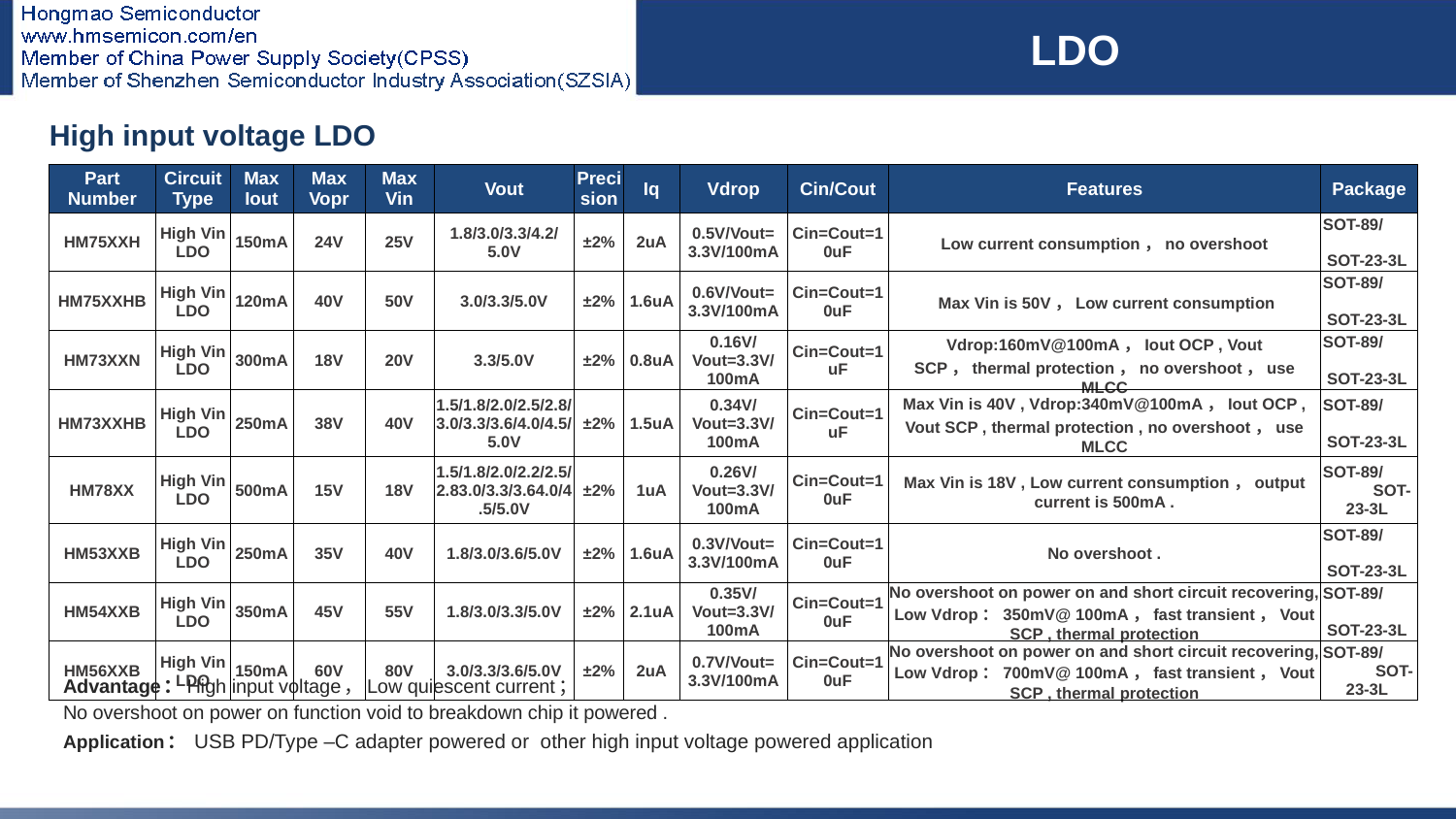

LDO
| High input voltage LDO |  |  |  |  |  |  |  |  |  |  |  |
| --- | --- | --- | --- | --- | --- | --- | --- | --- | --- | --- | --- |
| Part Number | Circuit Type | Max Iout | Max Vopr | Max Vin | Vout | Precision | Iq | Vdrop | Cin/Cout | Features | Package |
| HM75XXH | High Vin LDO | 150mA | 24V | 25V | 1.8/3.0/3.3/4.2/ 5.0V | ±2% | 2uA | 0.5V/Vout= 3.3V/100mA | Cin=Cout=10uF | Low current consumption，no overshoot | SOT-89/ SOT-23-3L |
| HM75XXHB | High Vin LDO | 120mA | 40V | 50V | 3.0/3.3/5.0V | ±2% | 1.6uA | 0.6V/Vout= 3.3V/100mA | Cin=Cout=10uF | Max Vin is 50V，Low current consumption | SOT-89/ SOT-23-3L |
| HM73XXN | High Vin LDO | 300mA | 18V | 20V | 3.3/5.0V | ±2% | 0.8uA | 0.16V/Vout=3.3V/100mA | Cin=Cout=1uF | Vdrop:160mV@100mA，Iout OCP , Vout SCP，thermal protection，no overshoot，use MLCC | SOT-89/ SOT-23-3L |
| HM73XXHB | High Vin LDO | 250mA | 38V | 40V | 1.5/1.8/2.0/2.5/2.8/3.0/3.3/3.6/4.0/4.5/5.0V | ±2% | 1.5uA | 0.34V/Vout=3.3V/100mA | Cin=Cout=1uF | Max Vin is 40V , Vdrop:340mV@100mA，Iout OCP , Vout SCP , thermal protection , no overshoot，use MLCC | SOT-89/ SOT-23-3L |
| HM78XX | High Vin LDO | 500mA | 15V | 18V | 1.5/1.8/2.0/2.2/2.5/2.83.0/3.3/3.64.0/4.5/5.0V | ±2% | 1uA | 0.26V/Vout=3.3V/100mA | Cin=Cout=10uF | Max Vin is 18V , Low current consumption，output current is 500mA . | SOT-89/ SOT-23-3L |
| HM53XXB | High Vin LDO | 250mA | 35V | 40V | 1.8/3.0/3.6/5.0V | ±2% | 1.6uA | 0.3V/Vout= 3.3V/100mA | Cin=Cout=10uF | No overshoot . | SOT-89/ SOT-23-3L |
| HM54XXB | High Vin LDO | 350mA | 45V | 55V | 1.8/3.0/3.3/5.0V | ±2% | 2.1uA | 0.35V/Vout=3.3V/100mA | Cin=Cout=10uF | No overshoot on power on and short circuit recovering, Low Vdrop：350mV@ 100mA，fast transient，Vout SCP , thermal protection | SOT-89/ SOT-23-3L |
| HM56XXB | High Vin LDO | 150mA | 60V | 80V | 3.0/3.3/3.6/5.0V | ±2% | 2uA | 0.7V/Vout= 3.3V/100mA | Cin=Cout=10uF | No overshoot on power on and short circuit recovering, Low Vdrop：700mV@ 100mA，fast transient，Vout SCP , thermal protection | SOT-89/ SOT-23-3L |
# LDO
Advantage：High input voltage，Low quiescent current；
No overshoot on power on function void to breakdown chip it powered .
Application： USB PD/Type –C adapter powered or  other high input voltage powered application